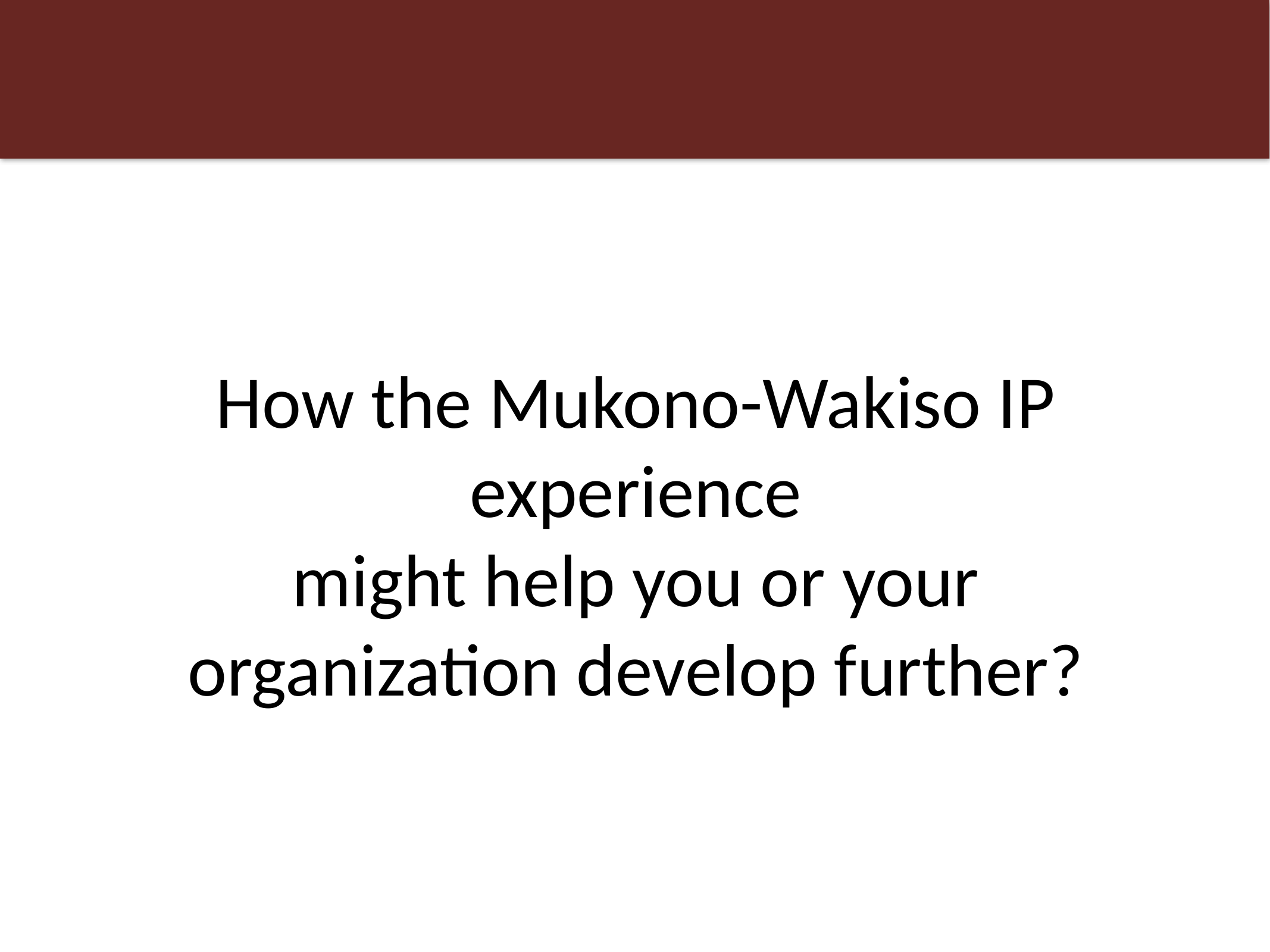

How the Mukono-Wakiso IP experience
might help you or your organization develop further?